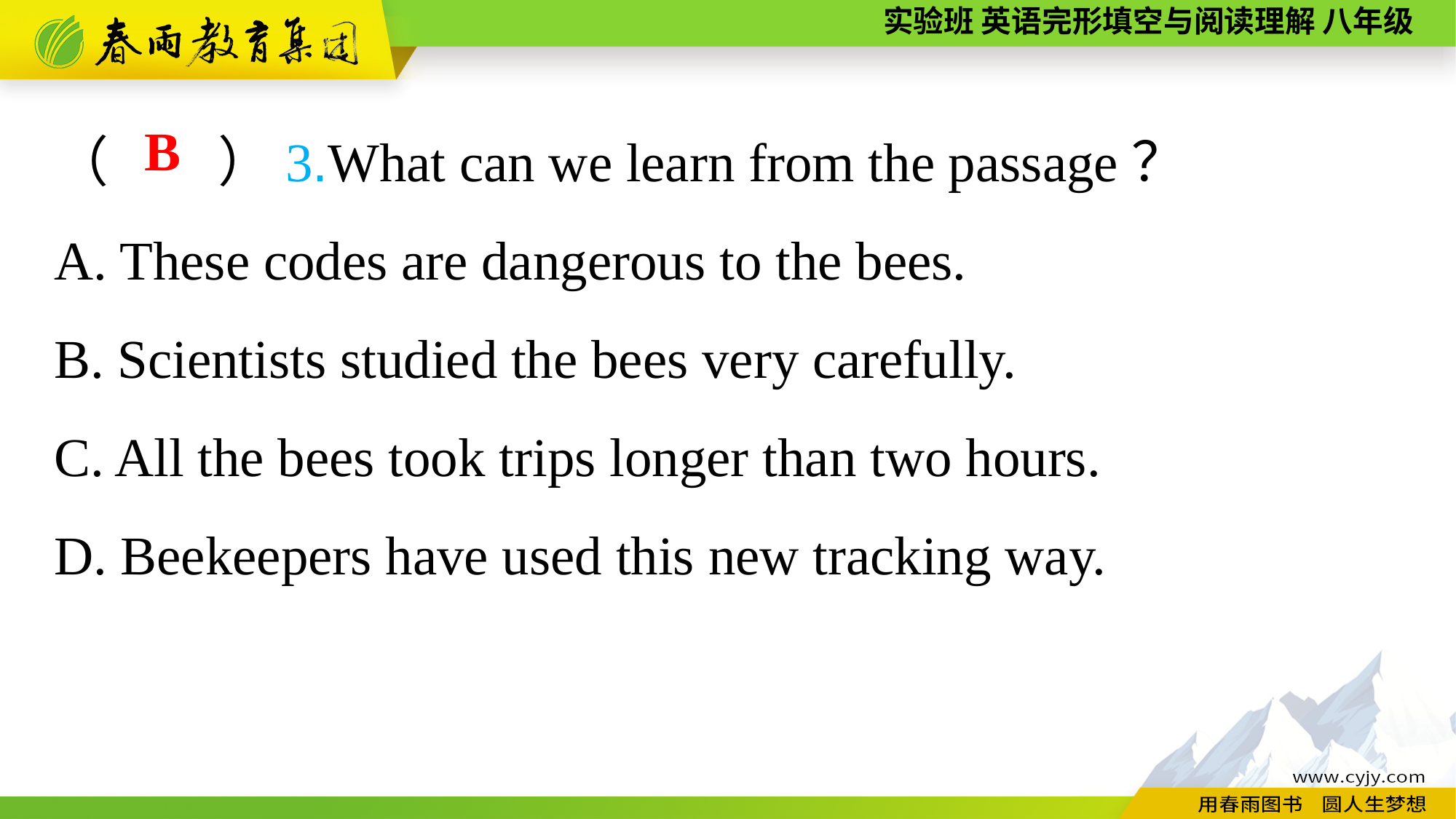

（　　）3.What can we learn from the passage？
A. These codes are dangerous to the bees.
B. Scientists studied the bees very carefully.
C. All the bees took trips longer than two hours.
D. Beekeepers have used this new tracking way.
B